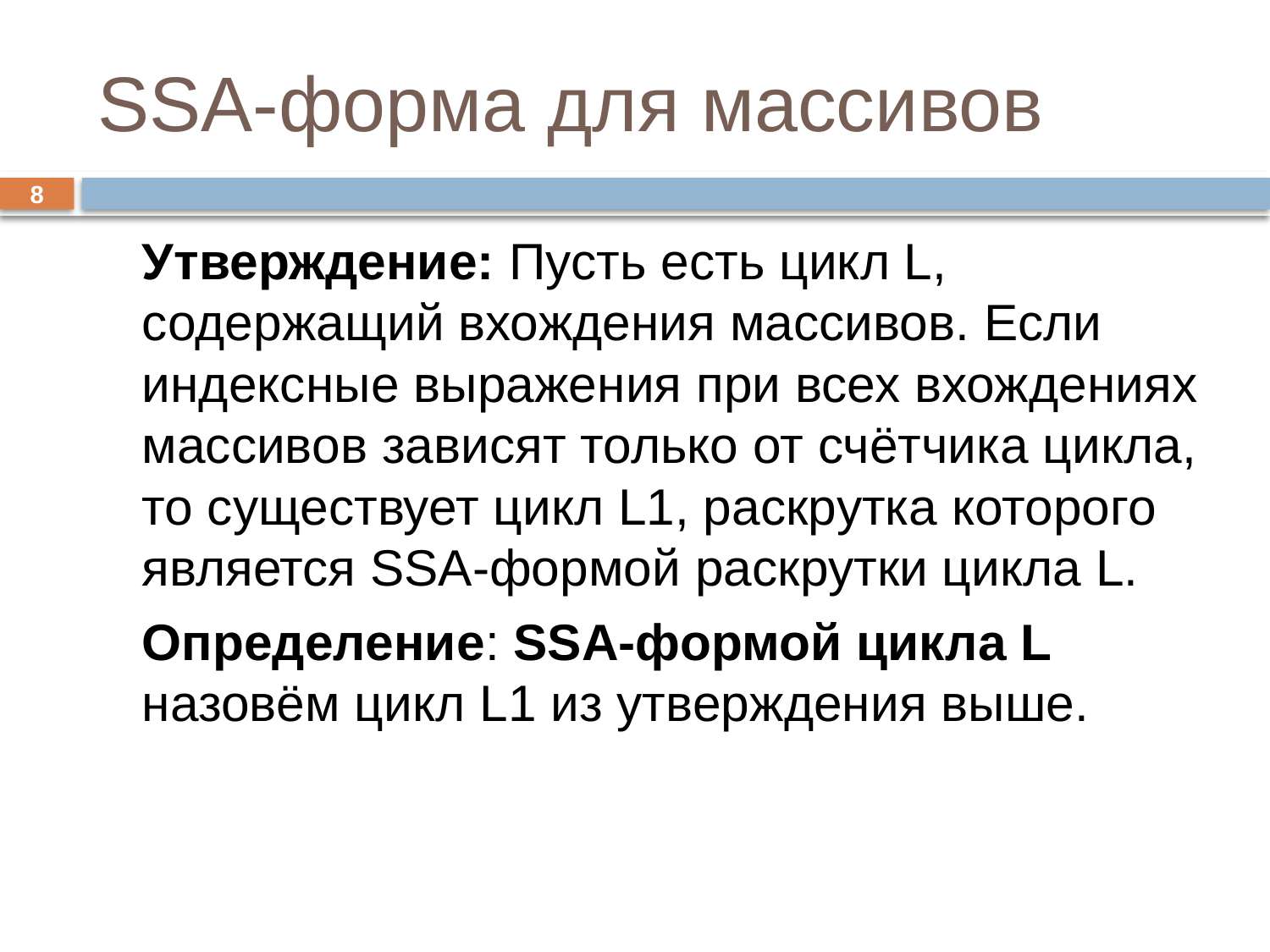

# SSA-форма для массивов
8
	Утверждение: Пусть есть цикл L, содержащий вхождения массивов. Если индексные выражения при всех вхождениях массивов зависят только от счётчика цикла, то существует цикл L1, раскрутка которого является SSA-формой раскрутки цикла L.
	Определение: SSA-формой цикла L  назовём цикл L1 из утверждения выше.